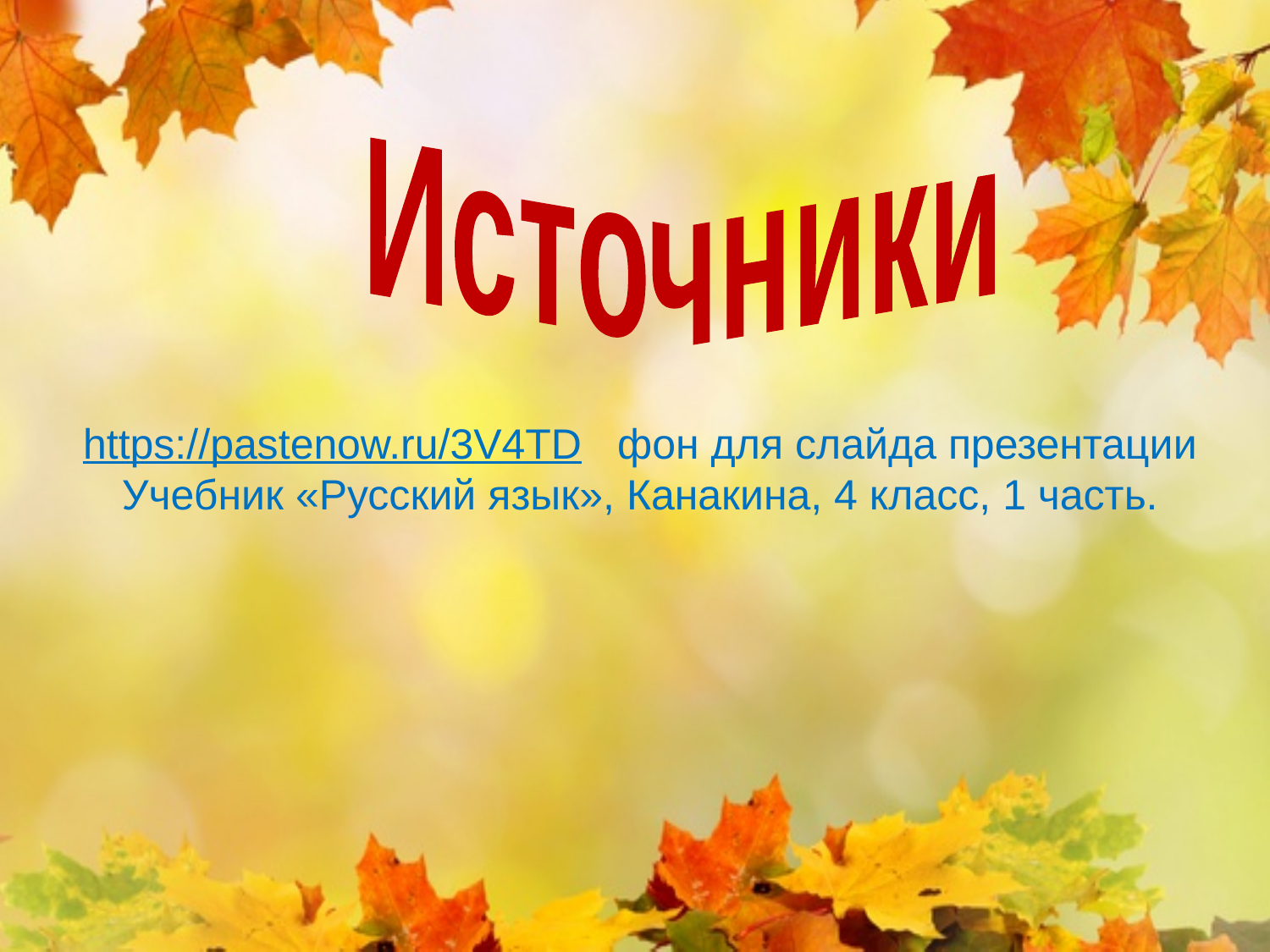

Источники

https://pastenow.ru/3V4TD   фон для слайда презентации
Учебник «Русский язык», Канакина, 4 класс, 1 часть.